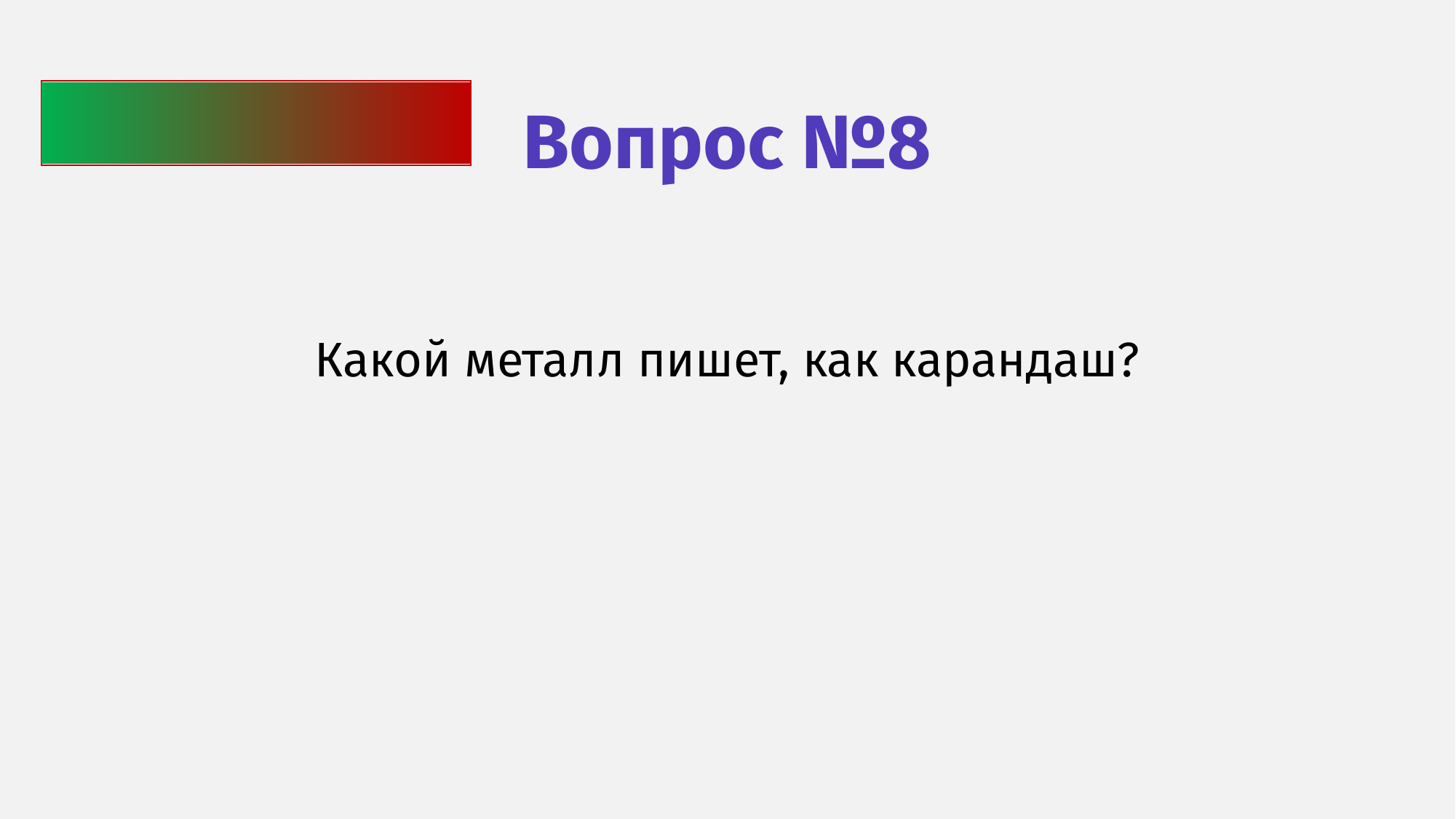

Вопрос №8
Какой металл пишет, как карандаш?